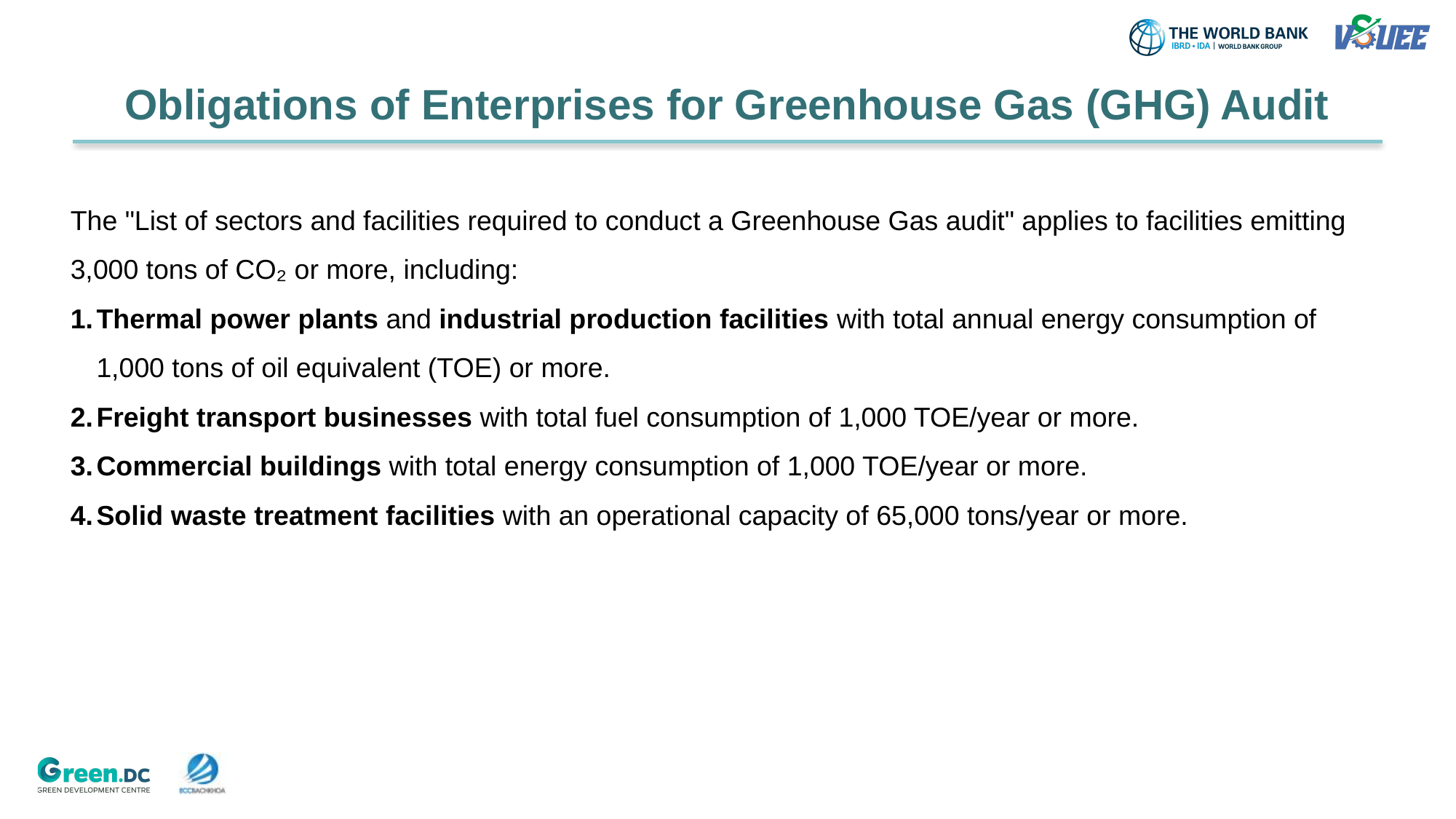

Obligations of Enterprises for Greenhouse Gas (GHG) Audit
The "List of sectors and facilities required to conduct a Greenhouse Gas audit" applies to facilities emitting 3,000 tons of CO₂ or more, including:
Thermal power plants and industrial production facilities with total annual energy consumption of 1,000 tons of oil equivalent (TOE) or more.
Freight transport businesses with total fuel consumption of 1,000 TOE/year or more.
Commercial buildings with total energy consumption of 1,000 TOE/year or more.
Solid waste treatment facilities with an operational capacity of 65,000 tons/year or more.